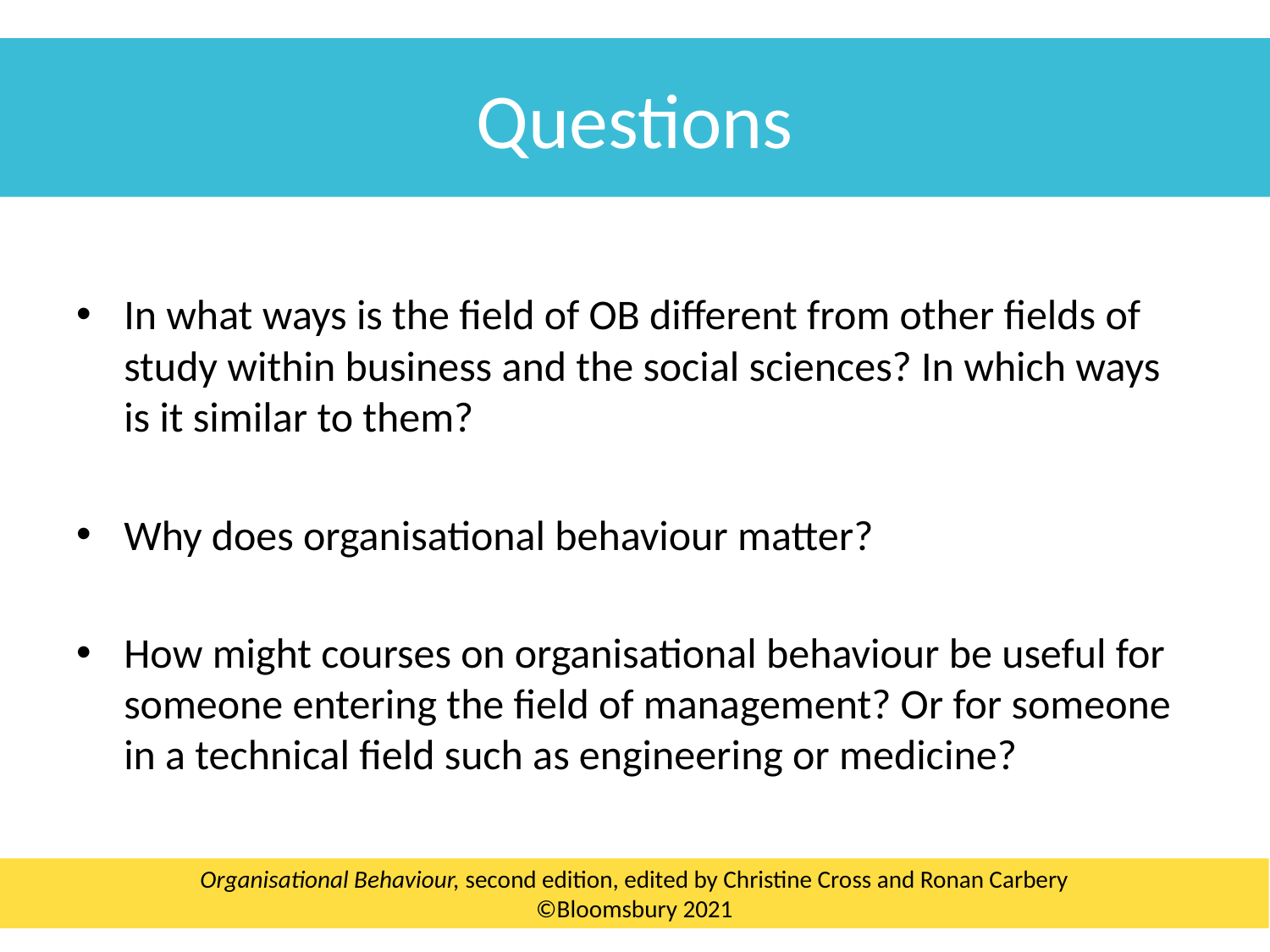

Questions

In what ways is the field of OB different from other fields of study within business and the social sciences? In which ways is it similar to them?

Why does organisational behaviour matter?

How might courses on organisational behaviour be useful for someone entering the field of management? Or for someone in a technical field such as engineering or medicine?